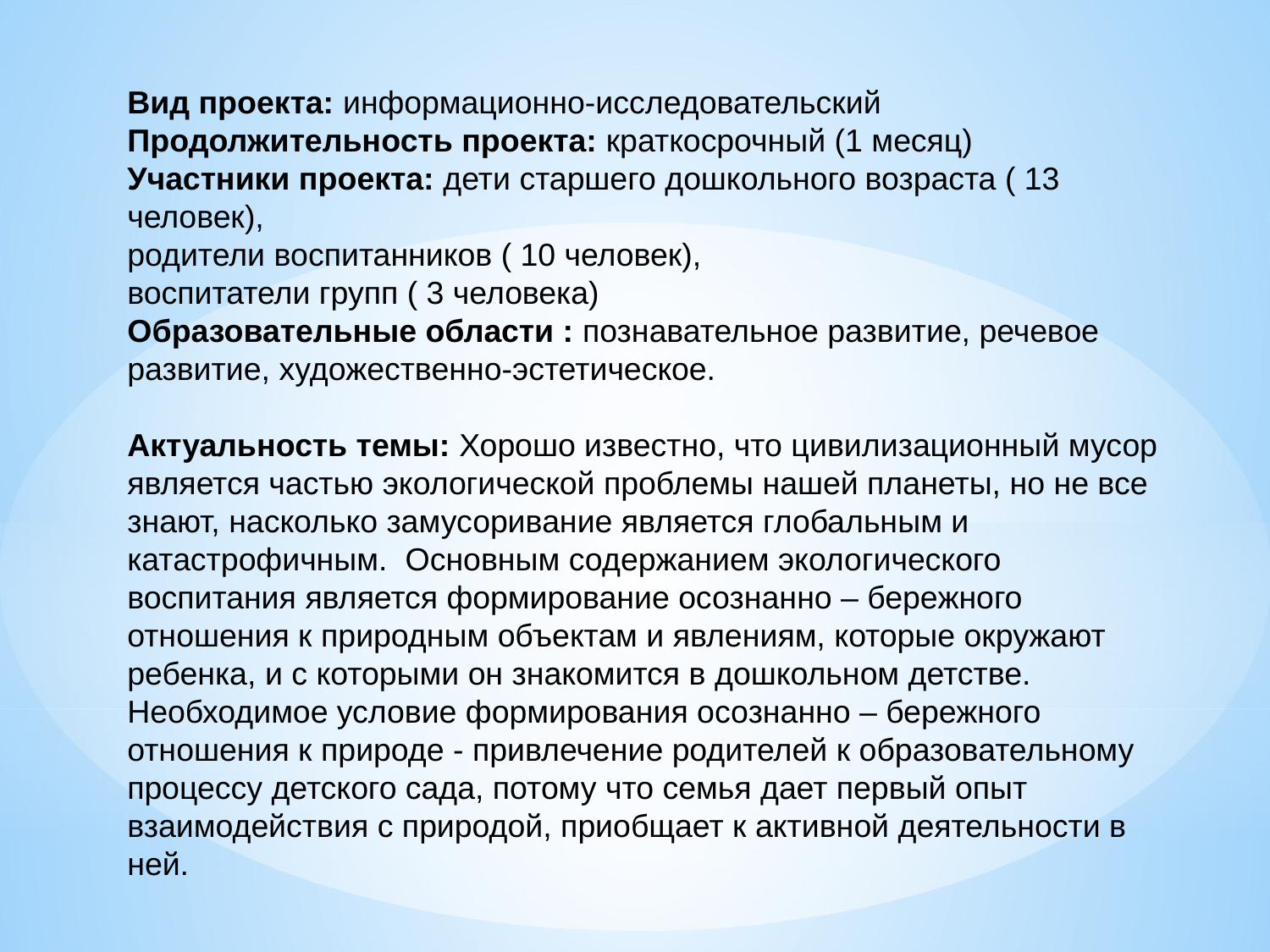

Вид проекта: информационно-исследовательский
Продолжительность проекта: краткосрочный (1 месяц)
Участники проекта: дети старшего дошкольного возраста ( 13 человек),
родители воспитанников ( 10 человек),
воспитатели групп ( 3 человека)
Образовательные области : познавательное развитие, речевое развитие, художественно-эстетическое.
Актуальность темы: Хорошо известно, что цивилизационный мусор является частью экологической проблемы нашей планеты, но не все знают, насколько замусоривание является глобальным и катастрофичным.  Основным содержанием экологического воспитания является формирование осознанно – бережного отношения к природным объектам и явлениям, которые окружают ребенка, и с которыми он знакомится в дошкольном детстве. Необходимое условие формирования осознанно – бережного отношения к природе - привлечение родителей к образовательному процессу детского сада, потому что семья дает первый опыт взаимодействия с природой, приобщает к активной деятельности в ней.